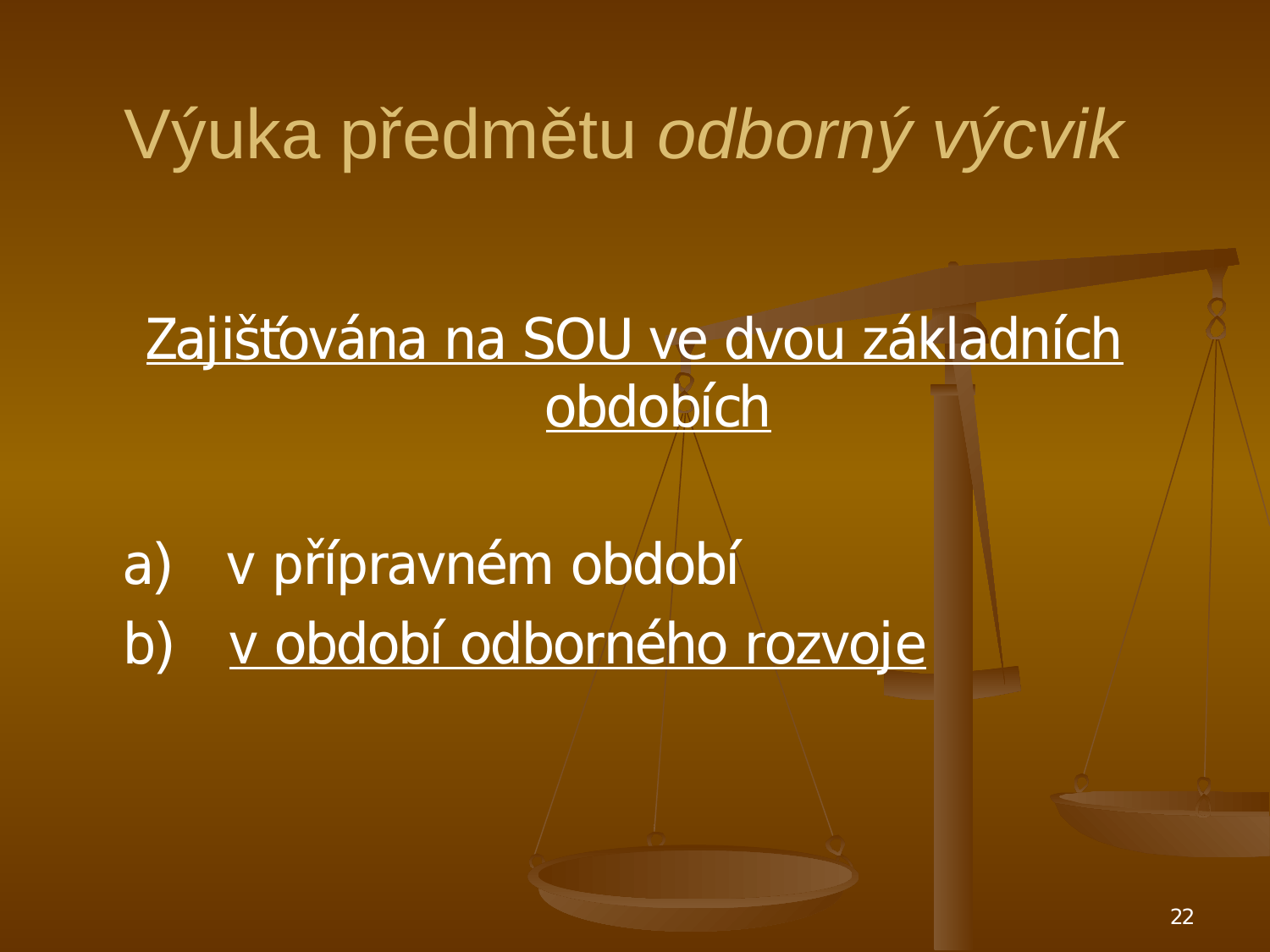

# Výuka předmětu odborný výcvik
Zajišťována na SOU ve dvou základních obdobích

	a)   v přípravném období
	b)   v období odborného rozvoje
22